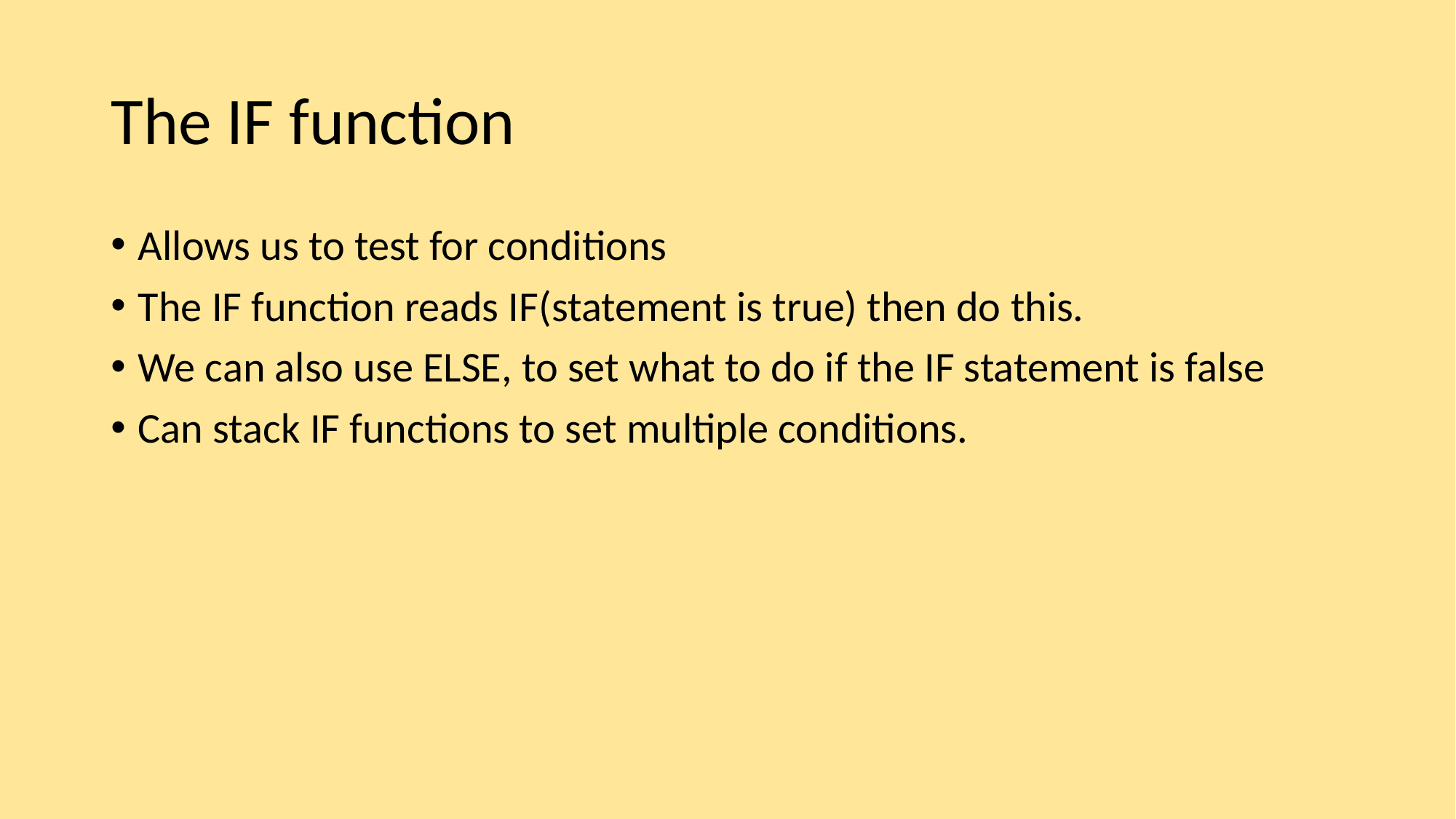

# The IF function
Allows us to test for conditions
The IF function reads IF(statement is true) then do this.
We can also use ELSE, to set what to do if the IF statement is false
Can stack IF functions to set multiple conditions.